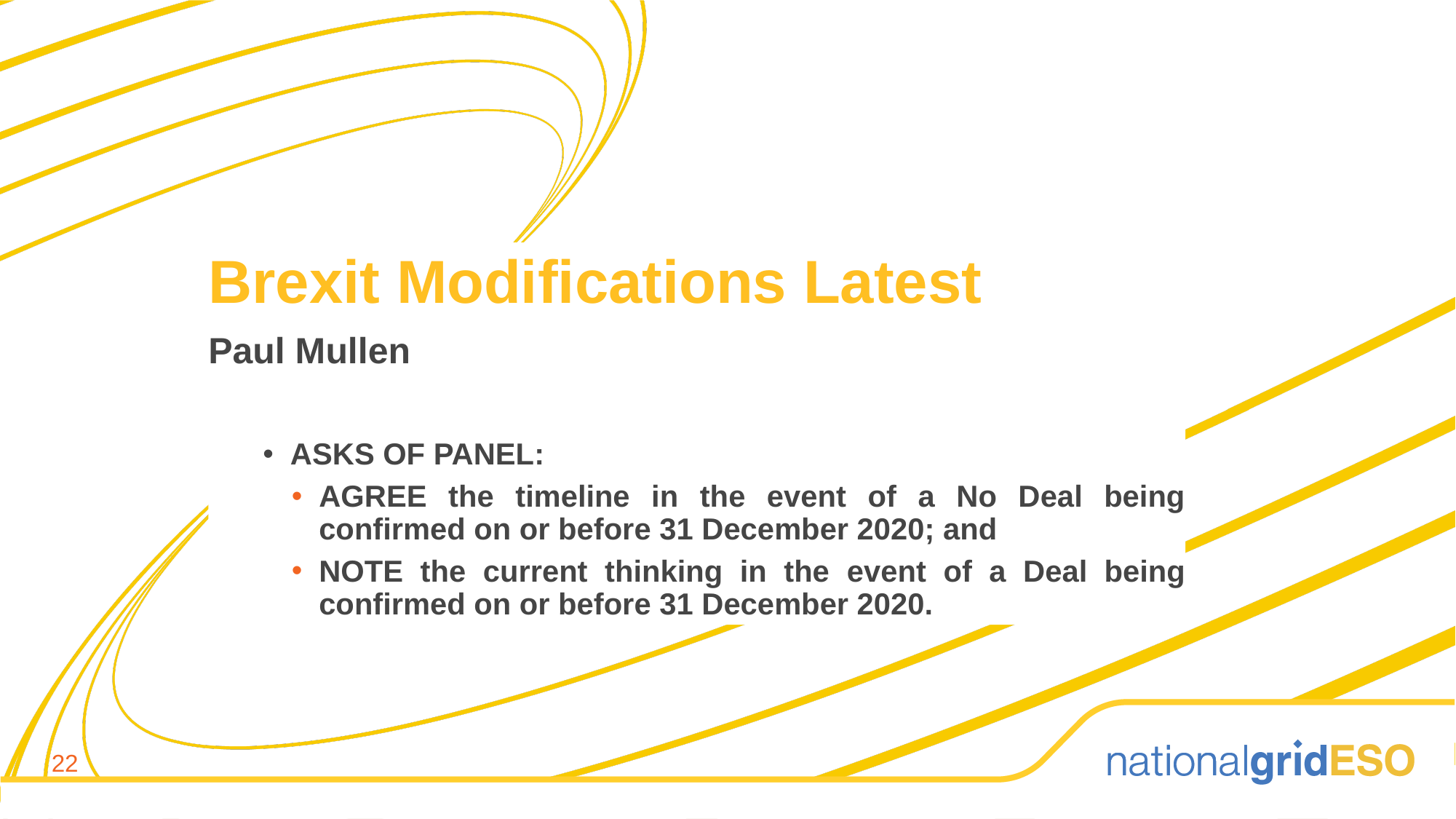

Brexit Modifications Latest
Paul Mullen

ASKS OF PANEL:
AGREE the timeline in the event of a No Deal being confirmed on or before 31 December 2020; and
NOTE the current thinking in the event of a Deal being confirmed on or before 31 December 2020.